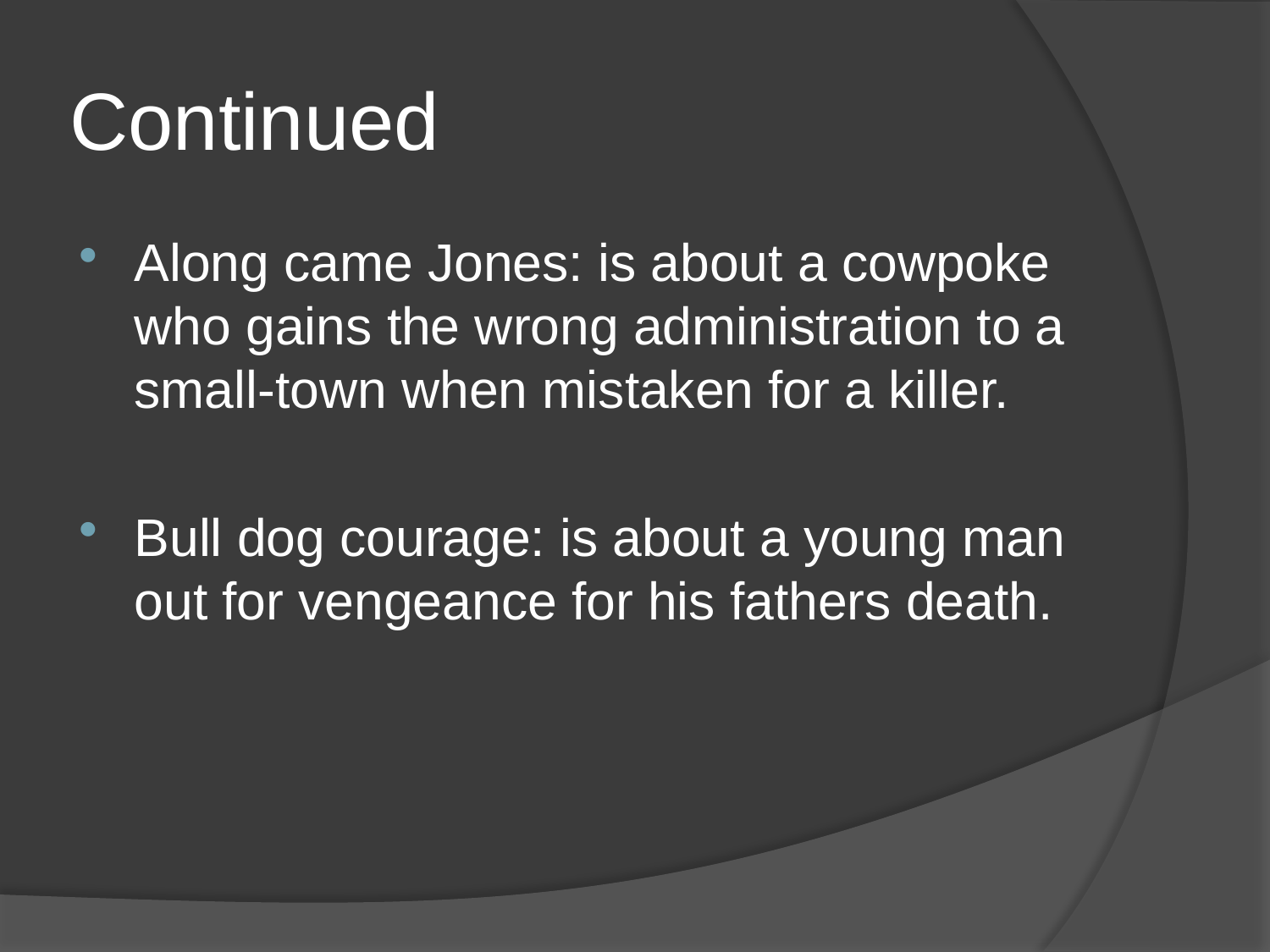

# Continued
Along came Jones: is about a cowpoke who gains the wrong administration to a small-town when mistaken for a killer.

Bull dog courage: is about a young man out for vengeance for his fathers death.